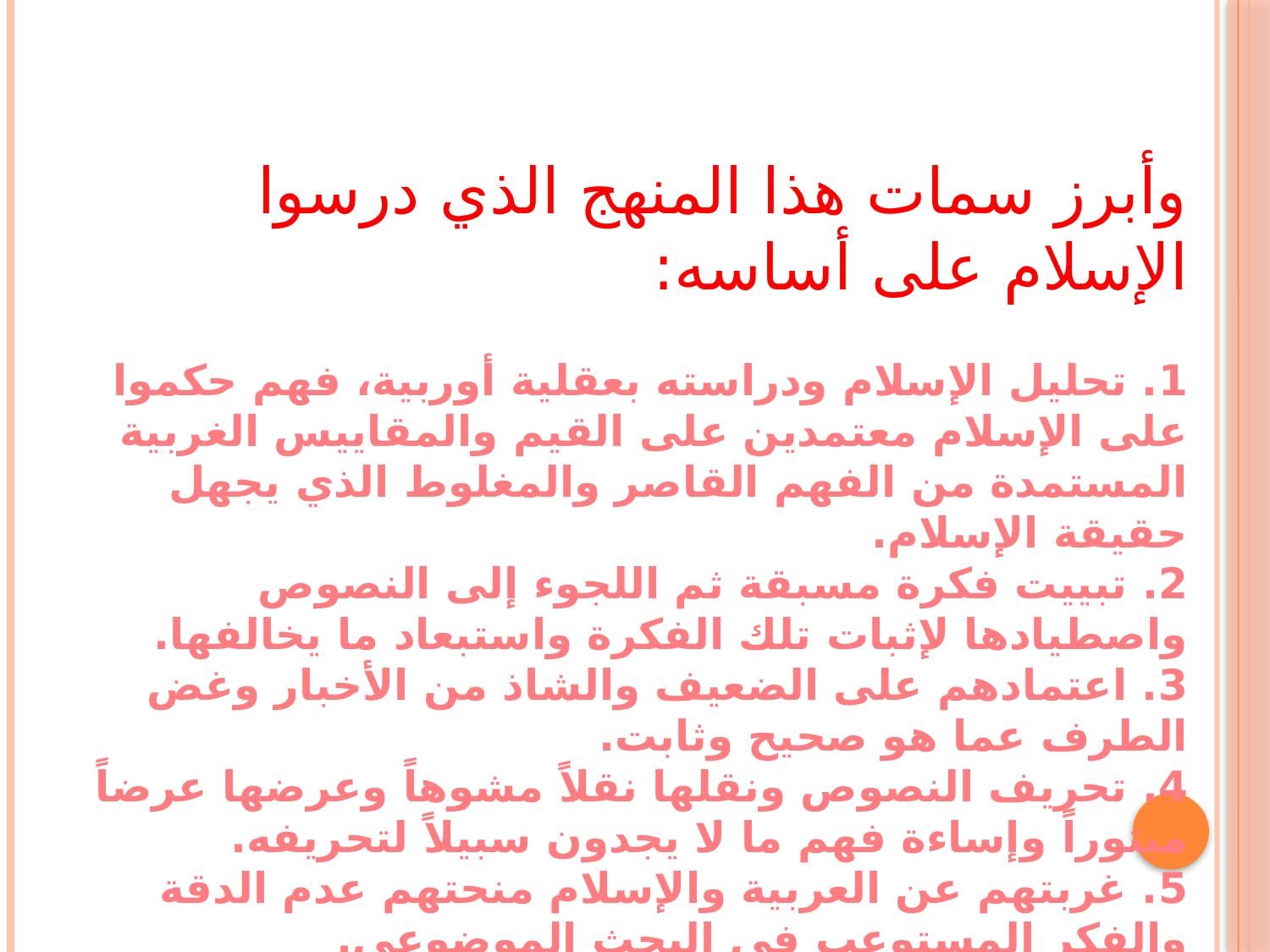

وأبرز سمات هذا المنهج الذي درسوا الإسلام على أساسه:

1. تحليل الإسلام ودراسته بعقلية أوربية، فهم حكموا على الإسلام معتمدين على القيم والمقاييس الغربية المستمدة من الفهم القاصر والمغلوط الذي يجهل حقيقة الإسلام.
2. تبييت فكرة مسبقة ثم اللجوء إلى النصوص واصطيادها لإثبات تلك الفكرة واستبعاد ما يخالفها.
3. اعتمادهم على الضعيف والشاذ من الأخبار وغض الطرف عما هو صحيح وثابت.
4. تحريف النصوص ونقلها نقلاً مشوهاً وعرضها عرضاً مبتوراً وإساءة فهم ما لا يجدون سبيلاً لتحريفه.
5. غربتهم عن العربية والإسلام منحتهم عدم الدقة والفكر المستوعب في البحث الموضوعي.